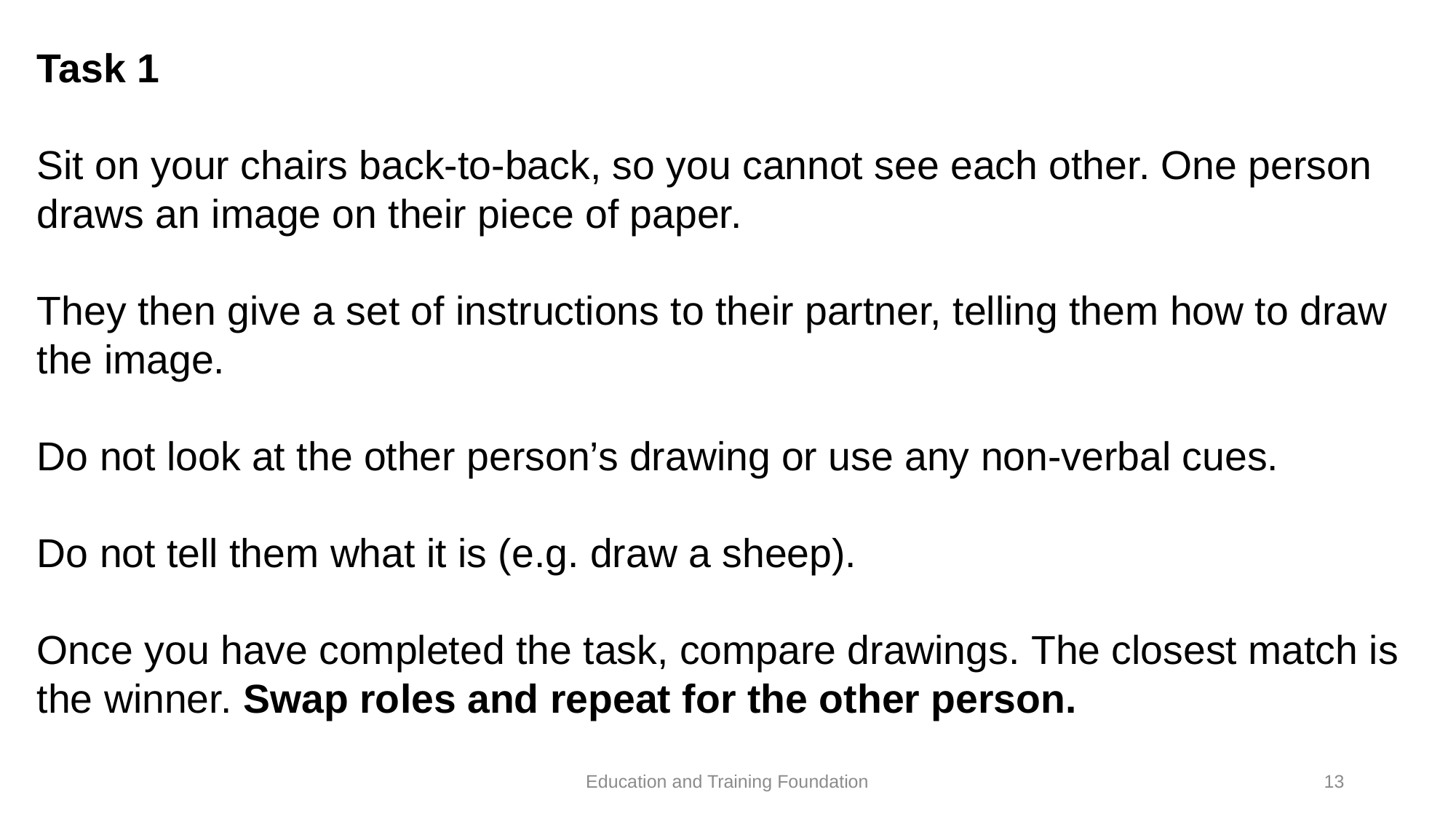

Task 1

Sit on your chairs back-to-back, so you cannot see each other. One person draws an image on their piece of paper.

They then give a set of instructions to their partner, telling them how to draw the image.

Do not look at the other person’s drawing or use any non-verbal cues.

Do not tell them what it is (e.g. draw a sheep).

Once you have completed the task, compare drawings. The closest match is the winner. Swap roles and repeat for the other person.
Education and Training Foundation
13